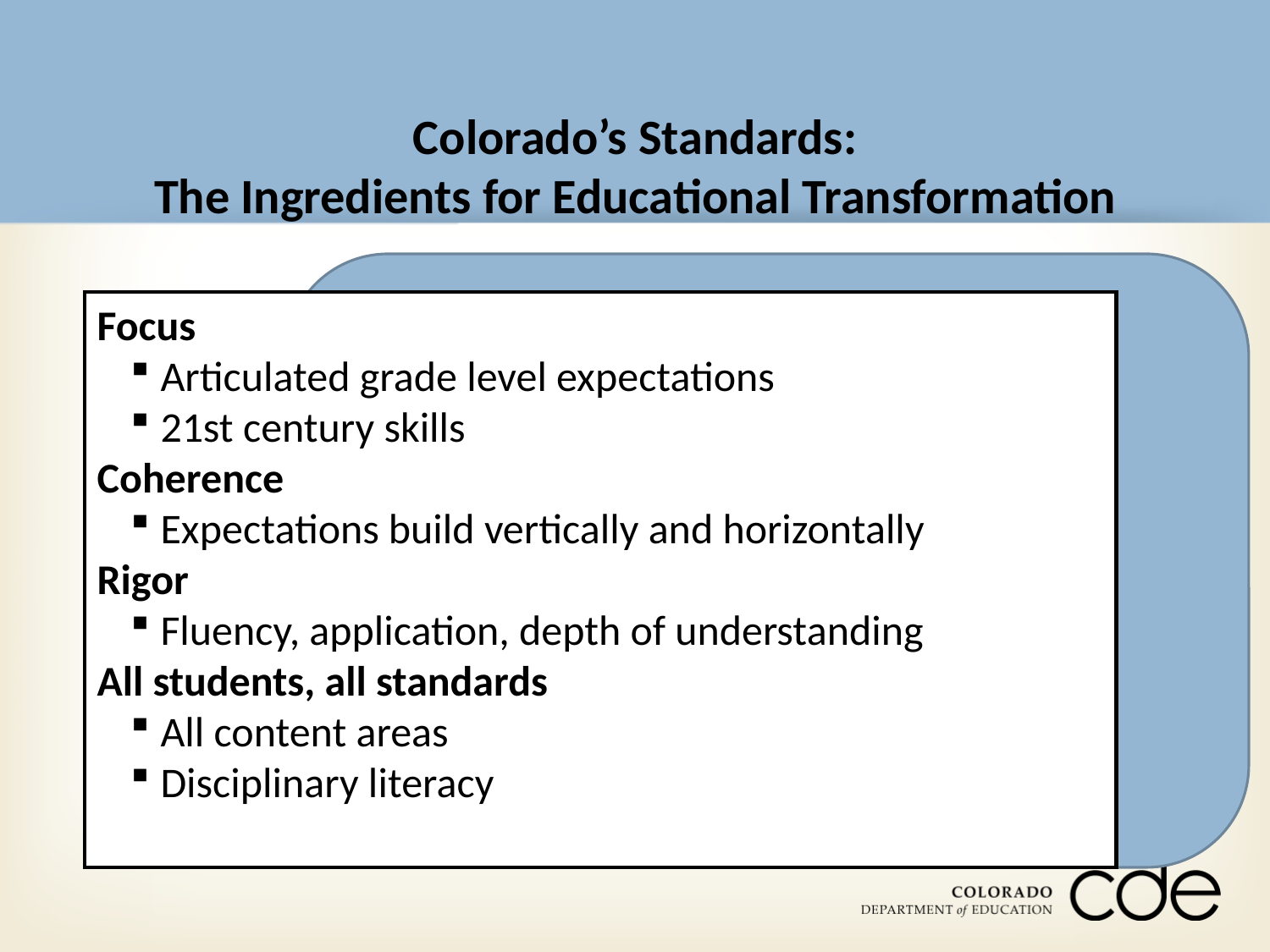

Colorado’s Standards:
The Ingredients for Educational Transformation

Focus
Articulated grade level expectations
21st century skills
Coherence
Expectations build vertically and horizontally
Rigor
Fluency, application, depth of understanding
All students, all standards
All content areas
Disciplinary literacy